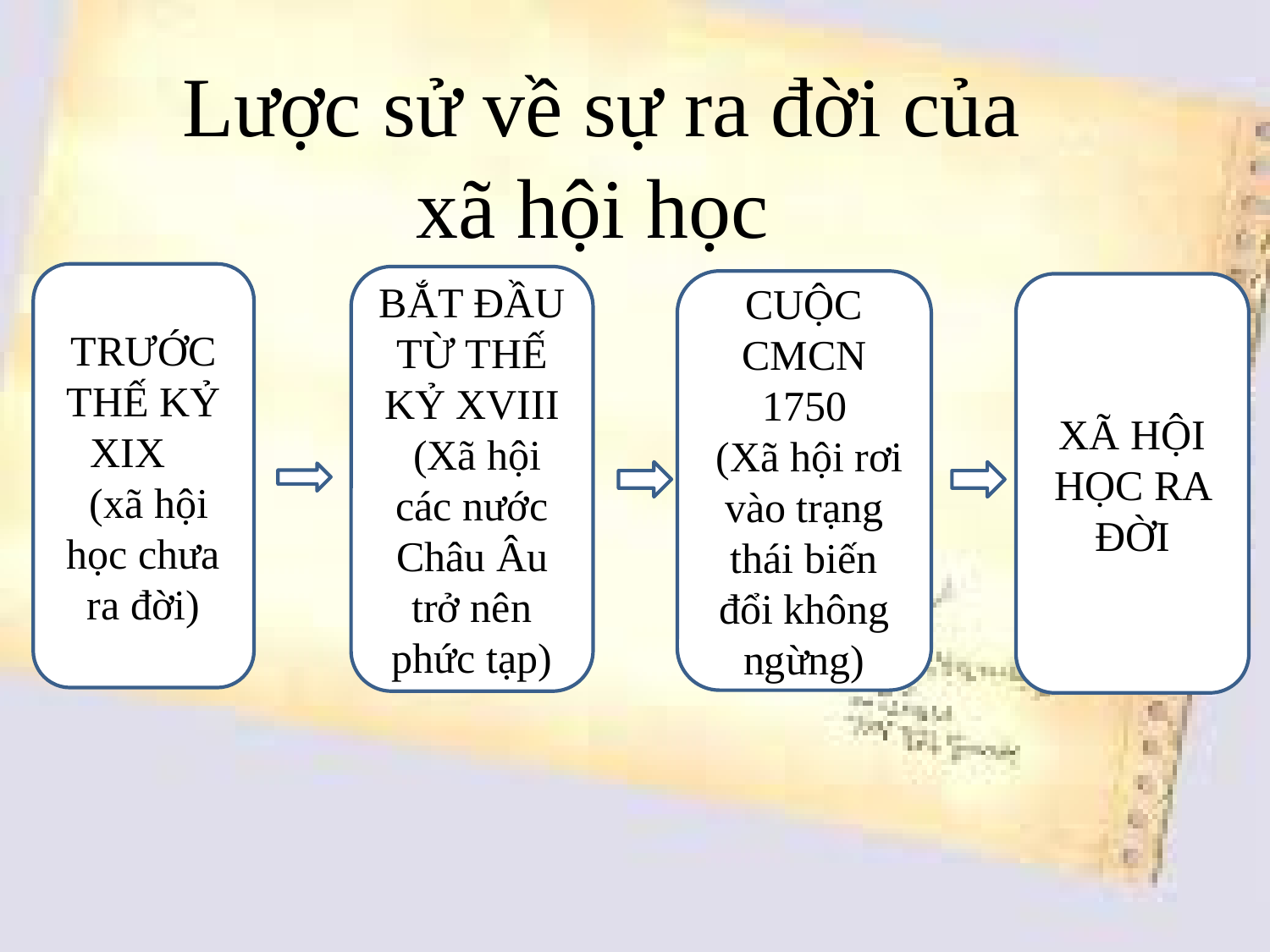

Lược sử về sự ra đời của xã hội học
TRƯỚC THẾ KỶ XIX
 (xã hội học chưa ra đời)
BẮT ĐẦU TỪ THẾ KỶ XVIII
 (Xã hội các nước Châu Âu trở nên phức tạp)
CUỘC CMCN 1750
 (Xã hội rơi vào trạng thái biến đổi không ngừng)
XÃ HỘI HỌC RA ĐỜI